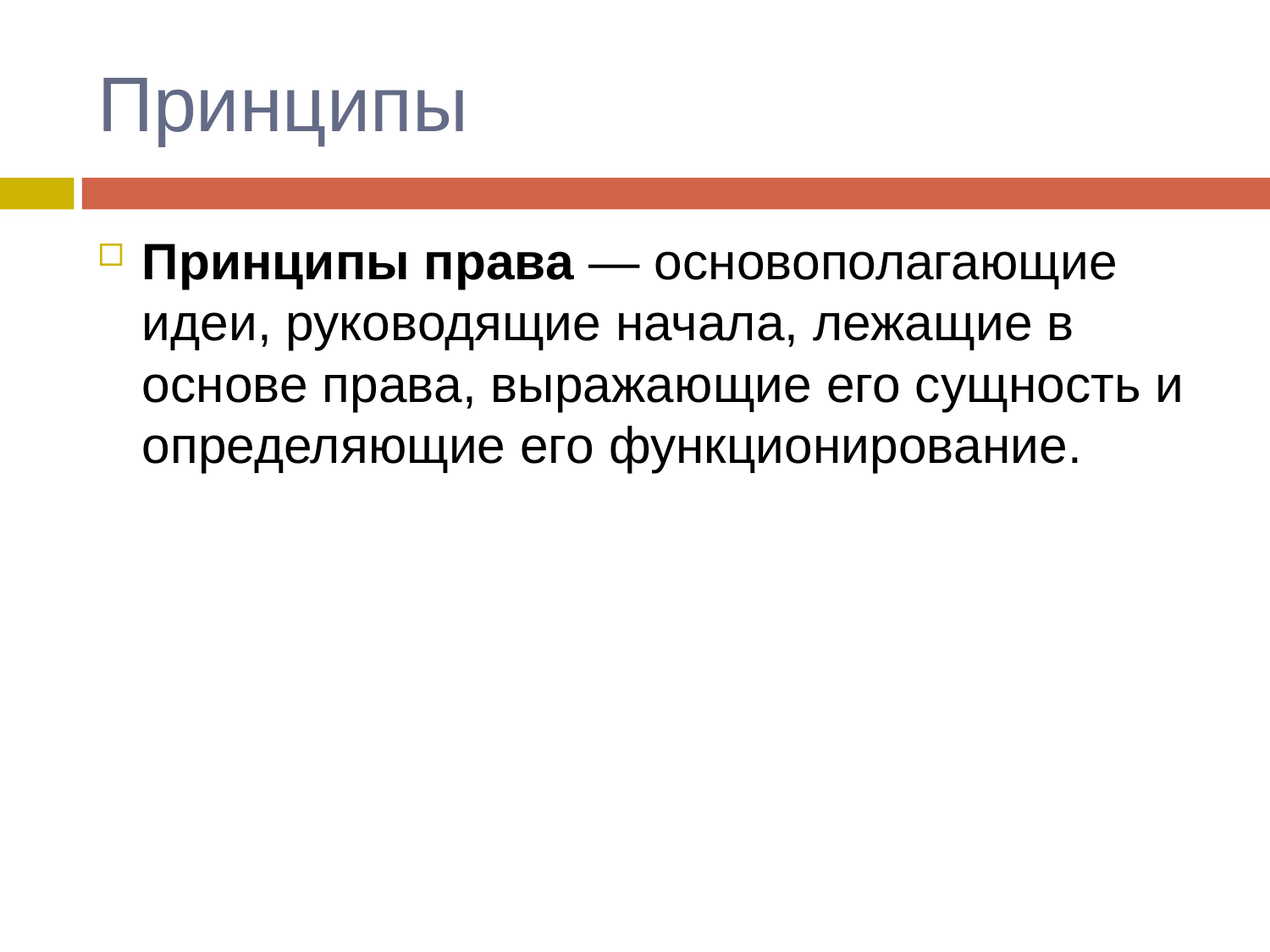

# Принципы
Принципы права — основополагающие идеи, руководящие начала, лежащие в основе права, выражающие его сущность и определяющие его функционирование.